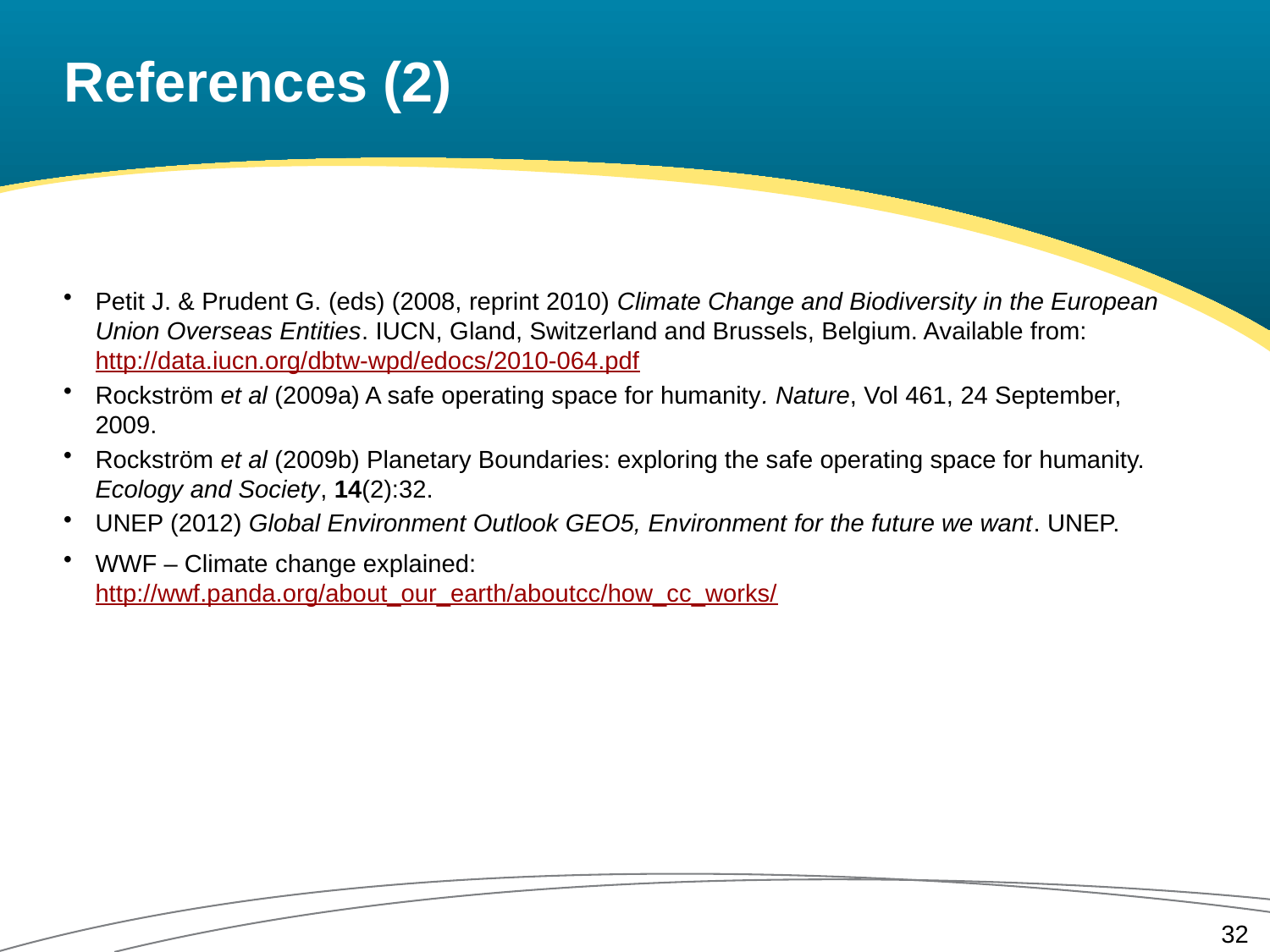

# References (2)
Petit J. & Prudent G. (eds) (2008, reprint 2010) Climate Change and Biodiversity in the European Union Overseas Entities. IUCN, Gland, Switzerland and Brussels, Belgium. Available from: http://data.iucn.org/dbtw-wpd/edocs/2010-064.pdf
Rockström et al (2009a) A safe operating space for humanity. Nature, Vol 461, 24 September, 2009.
Rockström et al (2009b) Planetary Boundaries: exploring the safe operating space for humanity. Ecology and Society, 14(2):32.
UNEP (2012) Global Environment Outlook GEO5, Environment for the future we want. UNEP.
WWF – Climate change explained: http://wwf.panda.org/about_our_earth/aboutcc/how_cc_works/
32